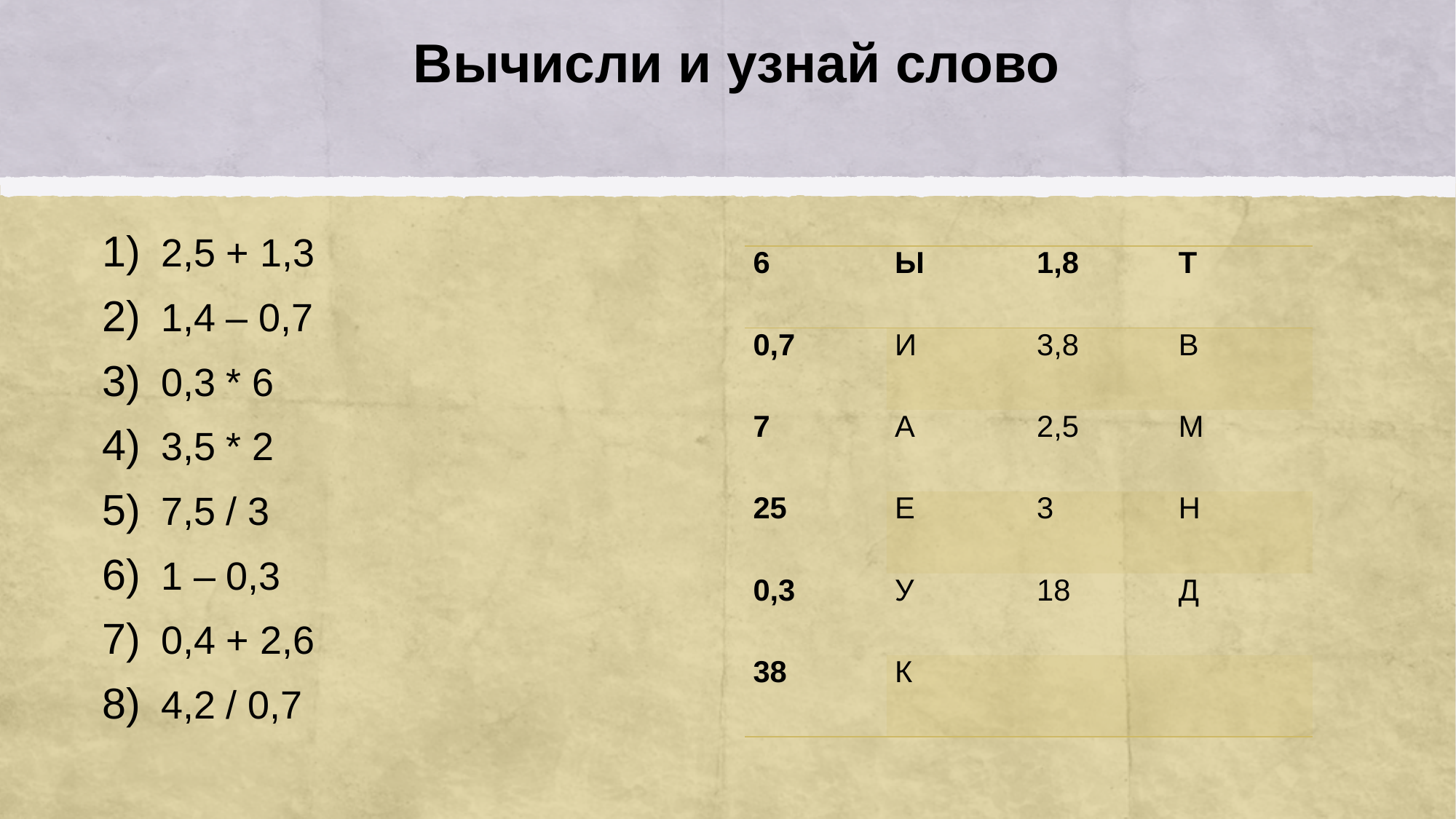

# Вычисли и узнай слово
2,5 + 1,3
1,4 – 0,7
0,3 * 6
3,5 * 2
7,5 / 3
1 – 0,3
0,4 + 2,6
4,2 / 0,7
| 6 | Ы | 1,8 | Т |
| --- | --- | --- | --- |
| 0,7 | И | 3,8 | В |
| 7 | А | 2,5 | М |
| 25 | Е | 3 | Н |
| 0,3 | У | 18 | Д |
| 38 | К |  |  |